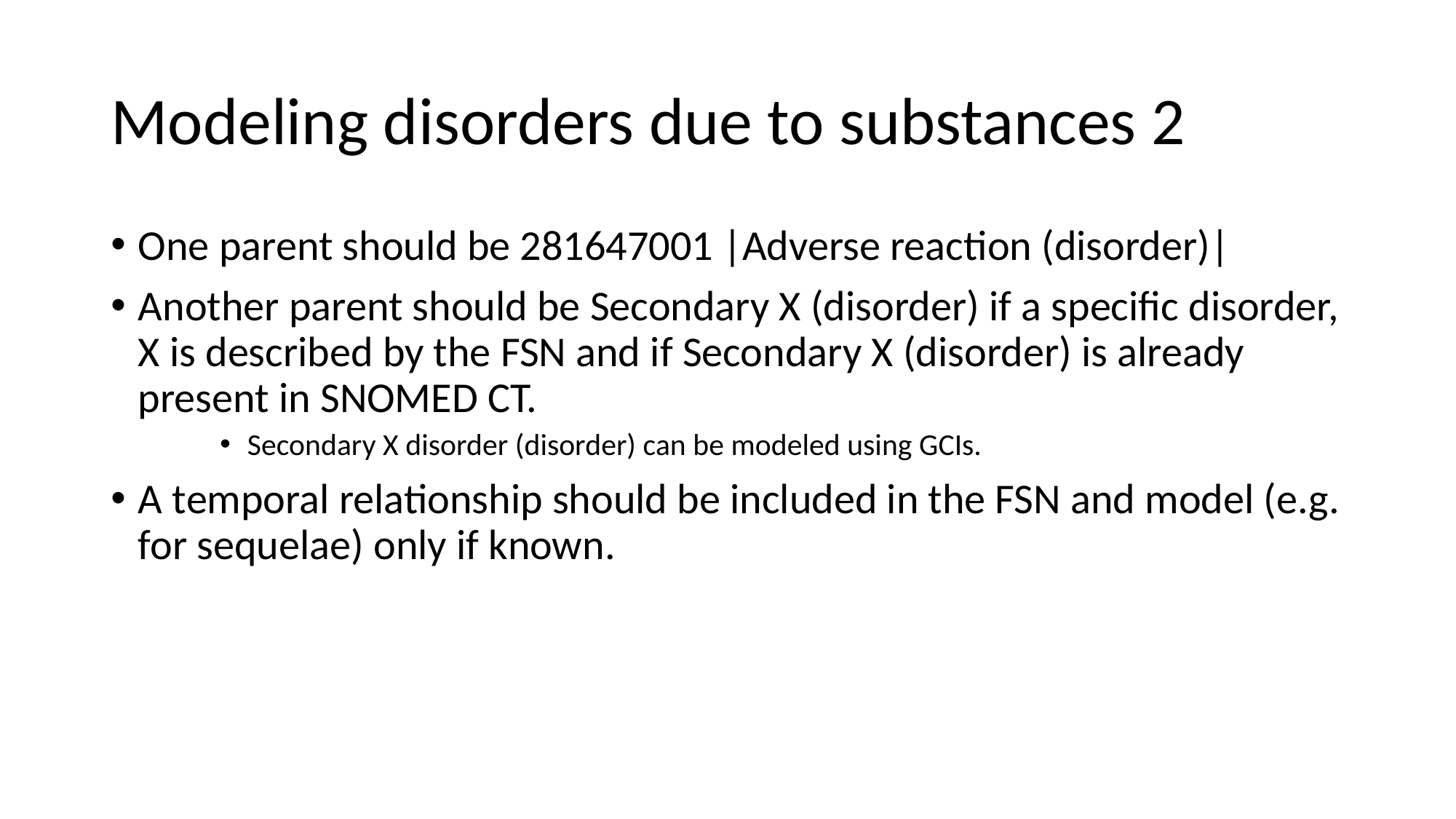

# Modeling disorders due to substances 2
One parent should be 281647001 |Adverse reaction (disorder)|
Another parent should be Secondary X (disorder) if a specific disorder, X is described by the FSN and if Secondary X (disorder) is already present in SNOMED CT.
Secondary X disorder (disorder) can be modeled using GCIs.
A temporal relationship should be included in the FSN and model (e.g. for sequelae) only if known.